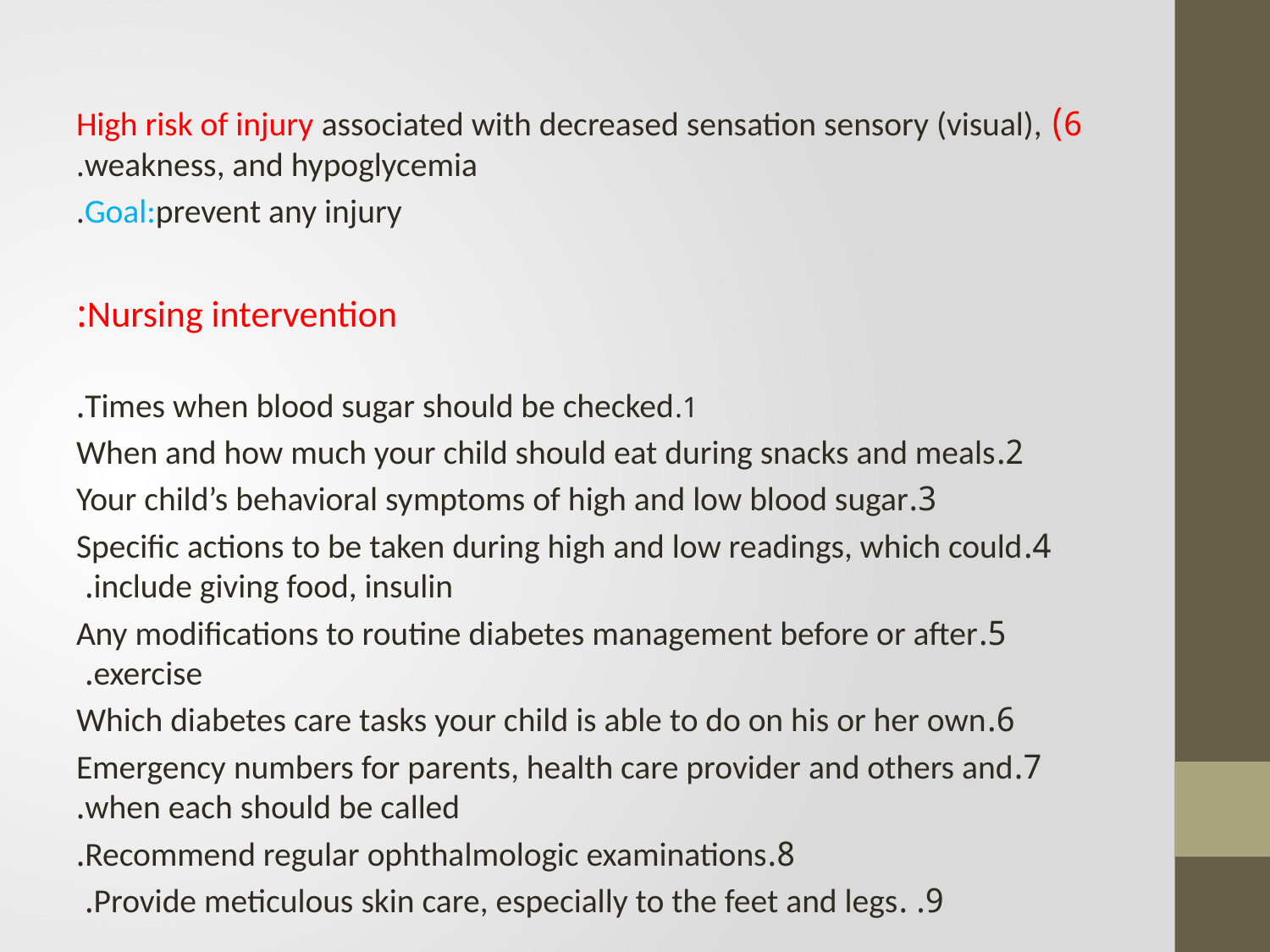

#
6) High risk of injury associated with decreased sensation sensory (visual), weakness, and hypoglycemia.
Goal:prevent any injury.

Nursing intervention:

1.Times when blood sugar should be checked.
2.When and how much your child should eat during snacks and meals
3.Your child’s behavioral symptoms of high and low blood sugar
4.Specific actions to be taken during high and low readings, which could include giving food, insulin.
5.Any modifications to routine diabetes management before or after exercise.
6.Which diabetes care tasks your child is able to do on his or her own
7.Emergency numbers for parents, health care provider and others and when each should be called.
8.Recommend regular ophthalmologic examinations.
9. .Provide meticulous skin care, especially to the feet and legs.